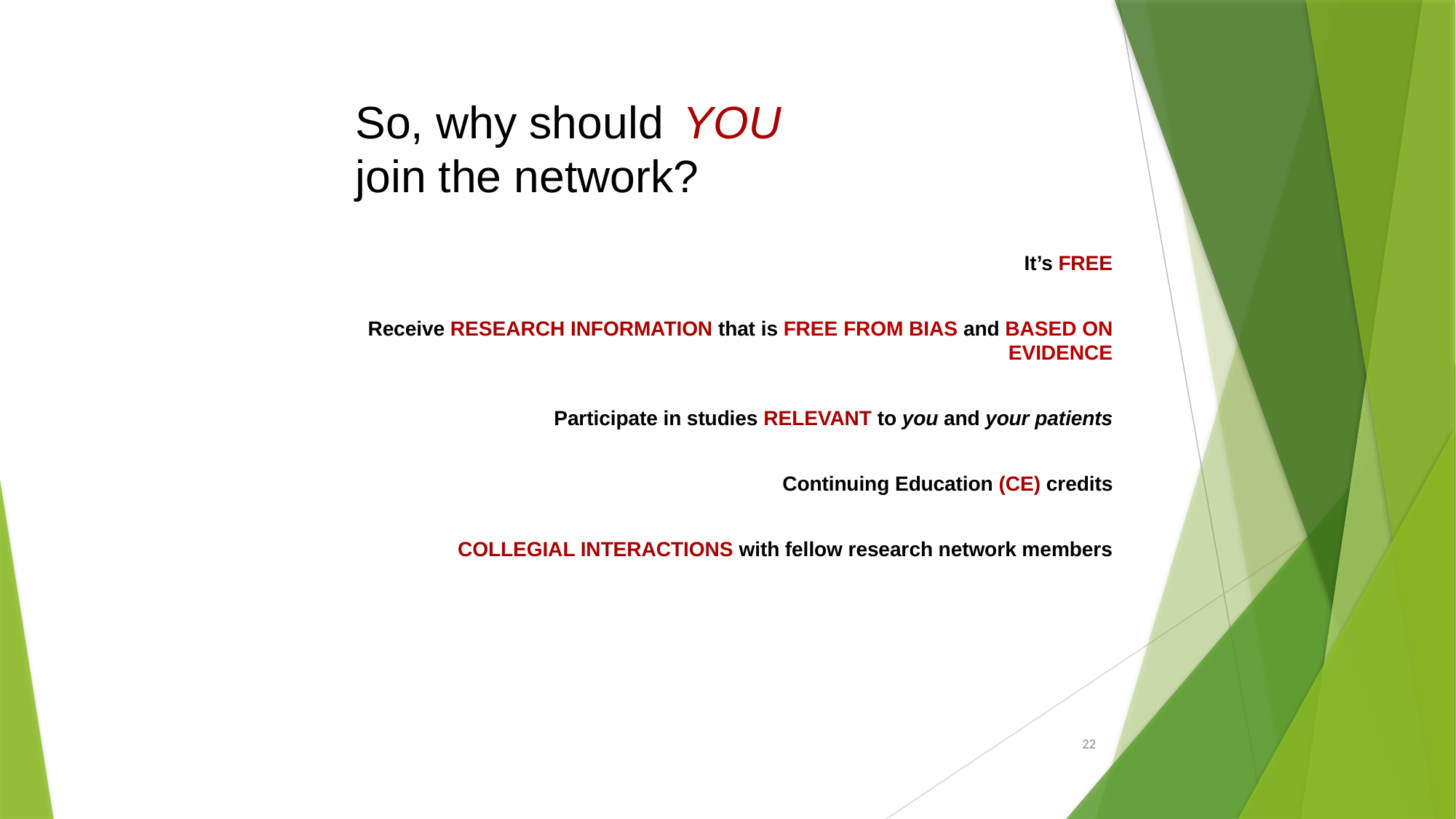

So, why should 	YOU
join the network?

It’s FREE
Receive RESEARCH INFORMATION that is FREE FROM BIAS and BASED ON EVIDENCE
Participate in studies RELEVANT to you and your patients
Continuing Education (CE) credits
COLLEGIAL INTERACTIONS with fellow research network members

22